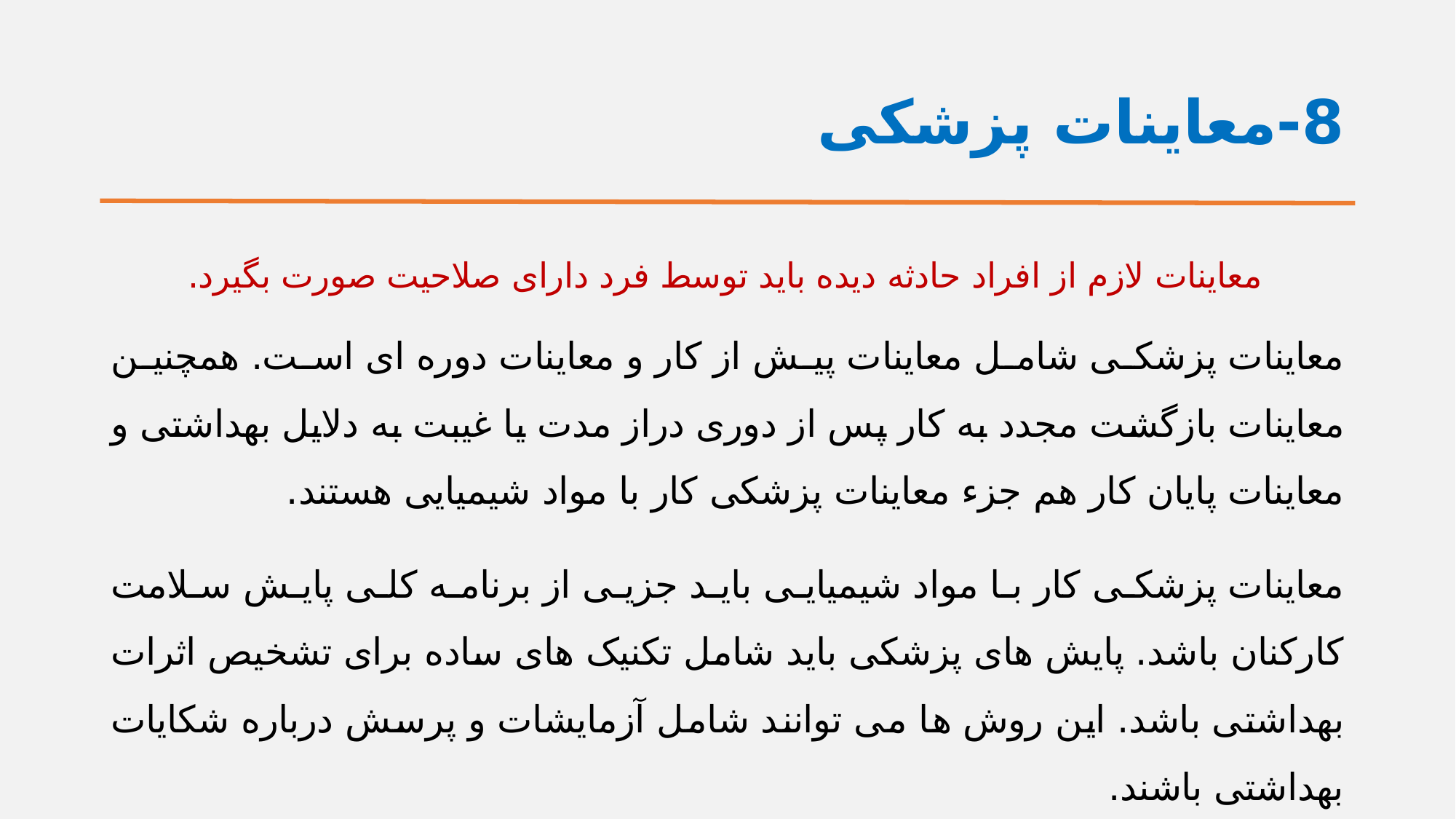

# 8-معاینات پزشکی
معاینات لازم از افراد حادثه دیده باید توسط فرد دارای صلاحیت صورت بگیرد.
معاینات پزشکی شامل معاینات پیش از کار و معاینات دوره ای است. همچنین معاینات بازگشت مجدد به کار پس از دوری دراز مدت یا غیبت به دلایل بهداشتی و معاینات پایان کار هم جزء معاینات پزشکی کار با مواد شیمیایی هستند.
معاینات پزشکی کار با مواد شیمیایی باید جزیی از برنامه کلی پایش سلامت کارکنان باشد. پایش های پزشکی باید شامل تکنیک های ساده برای تشخیص اثرات بهداشتی باشد. این روش ها می توانند شامل آزمایشات و پرسش درباره شکایات بهداشتی باشند.